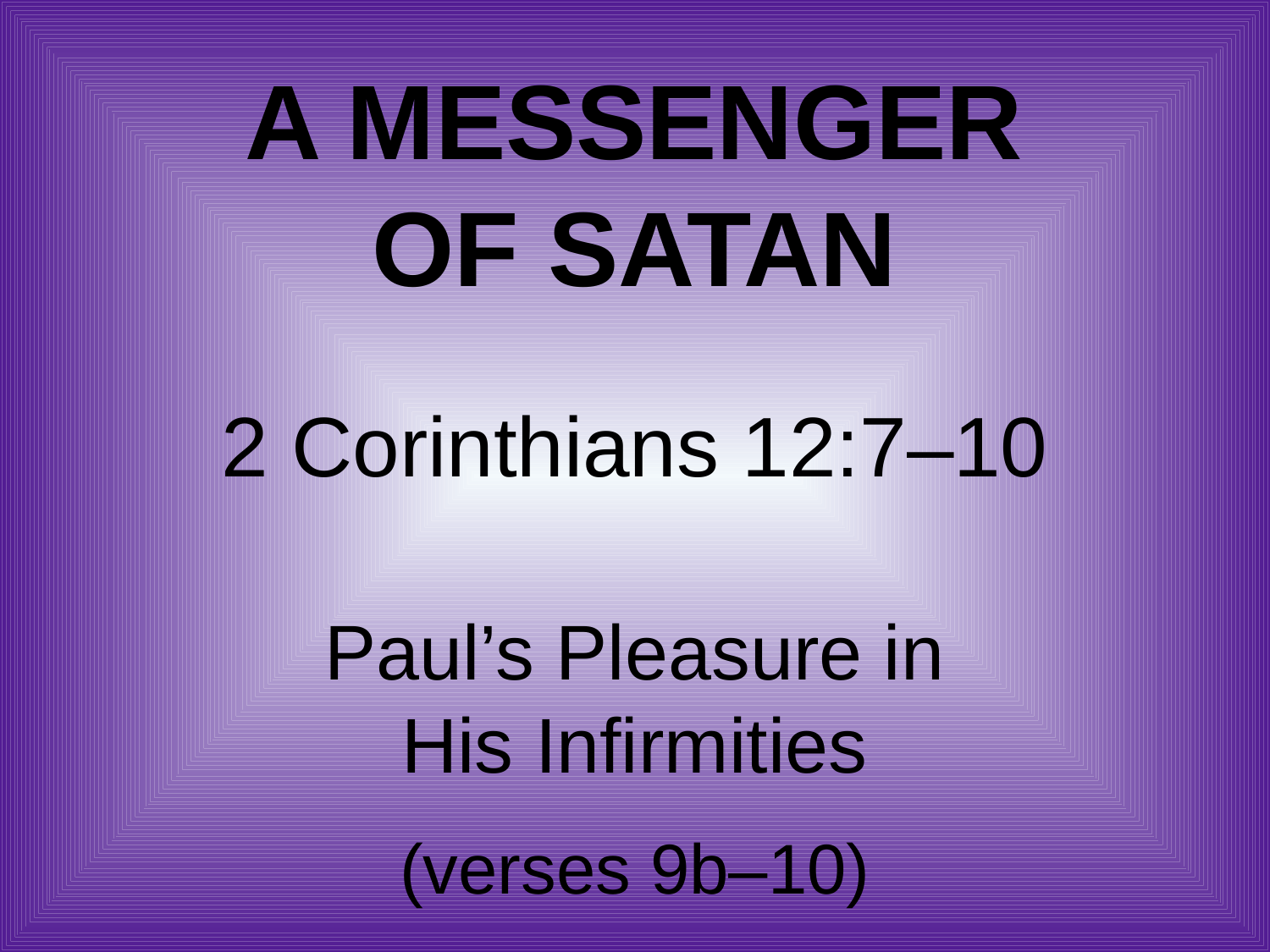

# A Messenger of Satan
2 Corinthians 12:7–10

Paul’s Pleasure in
His Infirmities
(verses 9b–10)